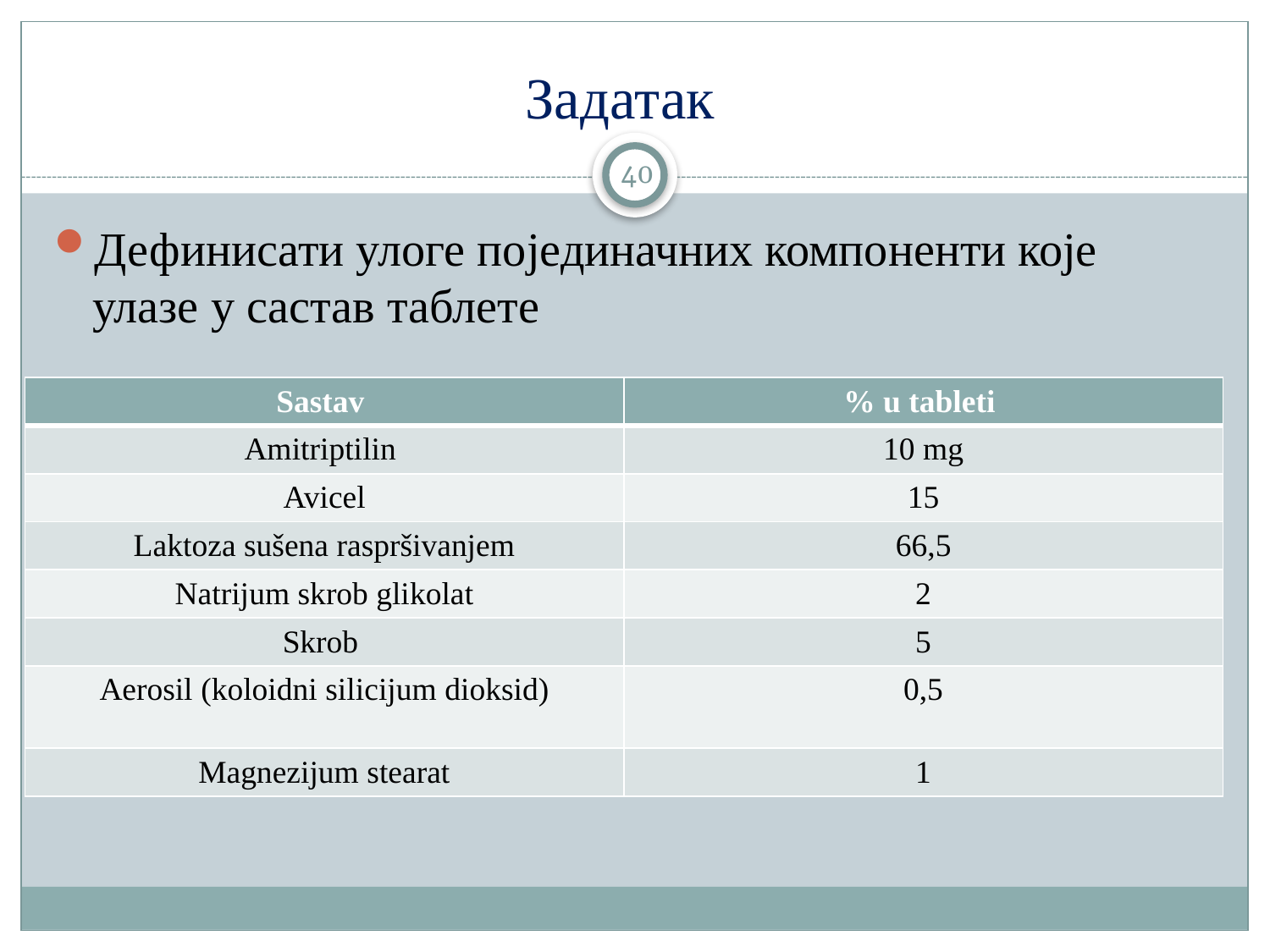

# Задатак
40
Дефинисати улоге појединачних компоненти које улазе у састав таблете
| Sastav | % u tableti |
| --- | --- |
| Amitriptilin | 10 mg |
| Avicel | 15 |
| Laktoza sušena raspršivanjem | 66,5 |
| Natrijum skrob glikolat | 2 |
| Skrob | 5 |
| Aerosil (koloidni silicijum dioksid) | 0,5 |
| Magnezijum stearat | 1 |